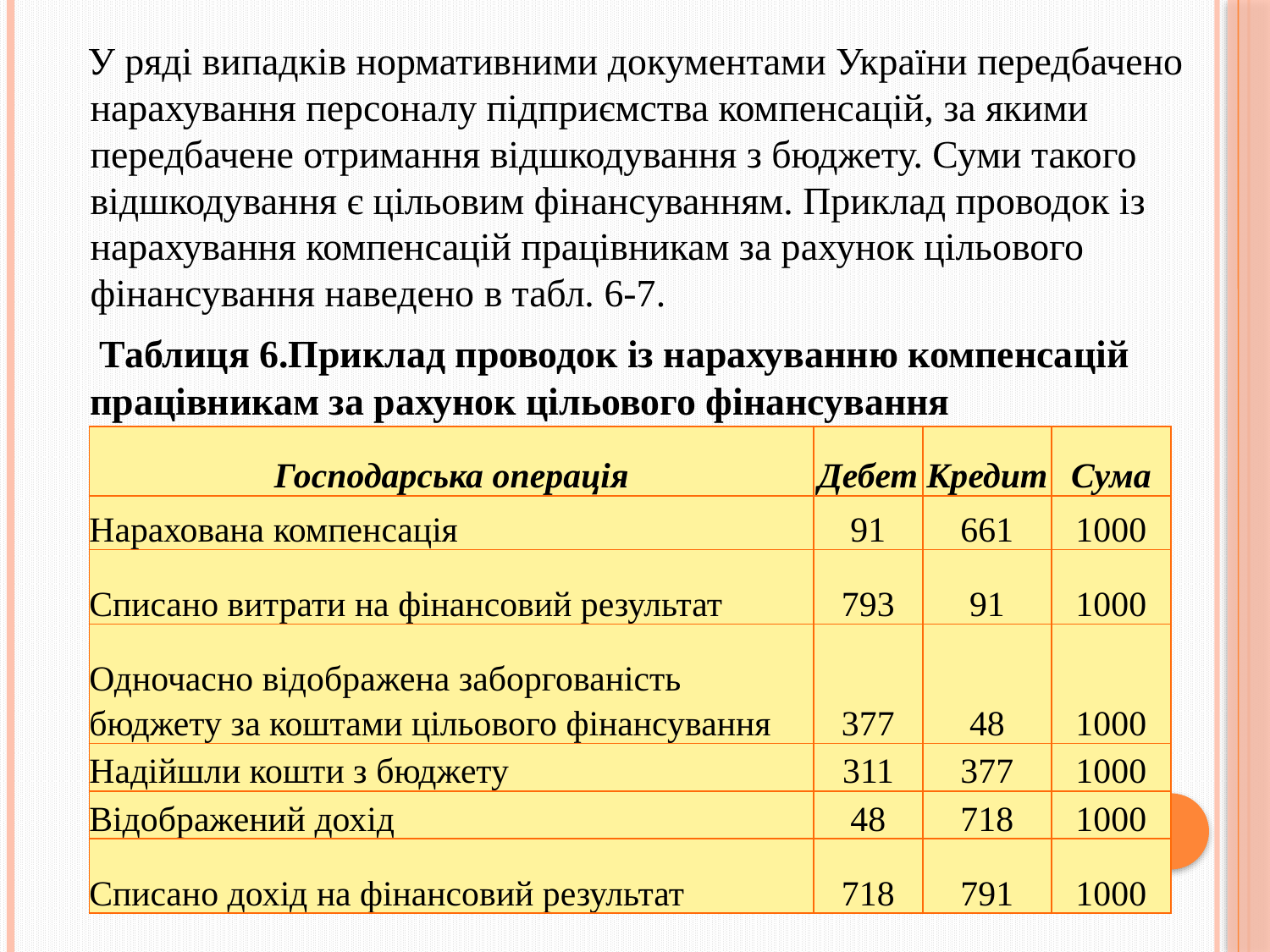

У ряді випадків нормативними документами України передбачено нарахування персоналу підприємства компенсацій, за якими передбачене отримання відшкодування з бюджету. Суми такого відшкодування є цільовим фінансуванням. Приклад проводок із нарахування компенсацій працівникам за рахунок цільового фінансування наведено в табл. 6-7.
    Таблиця 6.Приклад проводок із нарахуванню компенсацій працівникам за рахунок цільового фінансування

| Господарська операція | Дебет | Кредит | Сума |
| --- | --- | --- | --- |
| Нарахована компенсація | 91 | 661 | 1000 |
| Списано витрати на фінансовий результат | 793 | 91 | 1000 |
| Одночасно відображена заборгованість бюджету за коштами цільового фінансування | 377 | 48 | 1000 |
| Надійшли кошти з бюджету | 311 | 377 | 1000 |
| Відображений дохід | 48 | 718 | 1000 |
| Списано дохід на фінансовий результат | 718 | 791 | 1000 |